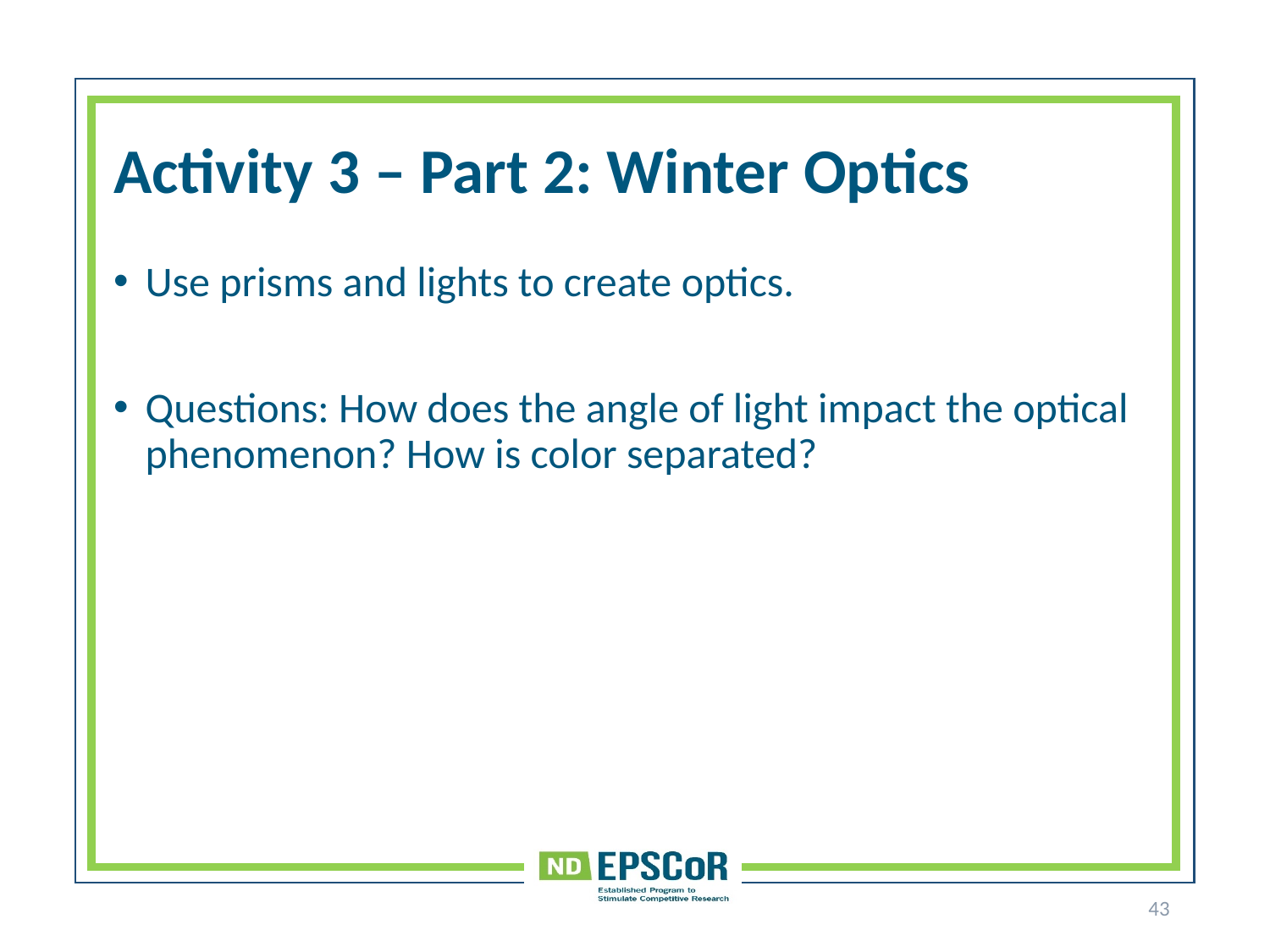

# Activity 3 – Part 2: Winter Optics
Use prisms and lights to create optics.

Questions: How does the angle of light impact the optical phenomenon? How is color separated?

43